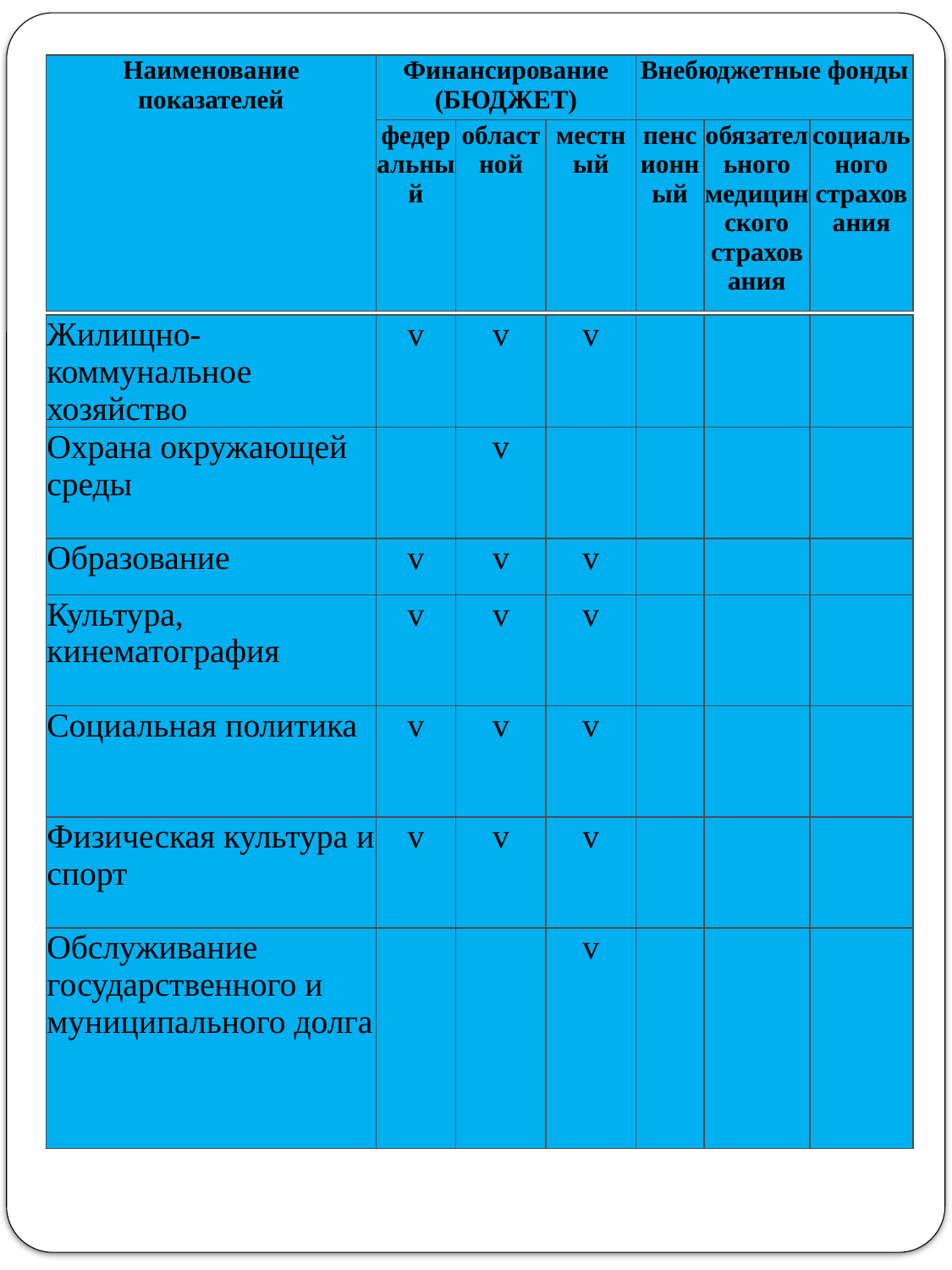

#
| Наименование показателей | Финансирование (БЮДЖЕТ) |  |  | Внебюджетные фонды |  |  |
| --- | --- | --- | --- | --- | --- | --- |
|  | федеральный | областной | местный | пенсионный | обязательного медицинского страхования | социального страхования |
| Жилищно-коммунальное хозяйство | v | v | v |  |  |  |
| --- | --- | --- | --- | --- | --- | --- |
| Охрана окружающей среды |  | v |  |  |  |  |
| Образование | v | v | v |  |  |  |
| Культура, кинематография | v | v | v |  |  |  |
| Социальная политика | v | v | v |  |  |  |
| Физическая культура и спорт | v | v | v |  |  |  |
| Обслуживание государственного и муниципального долга |  |  | v |  |  |  |